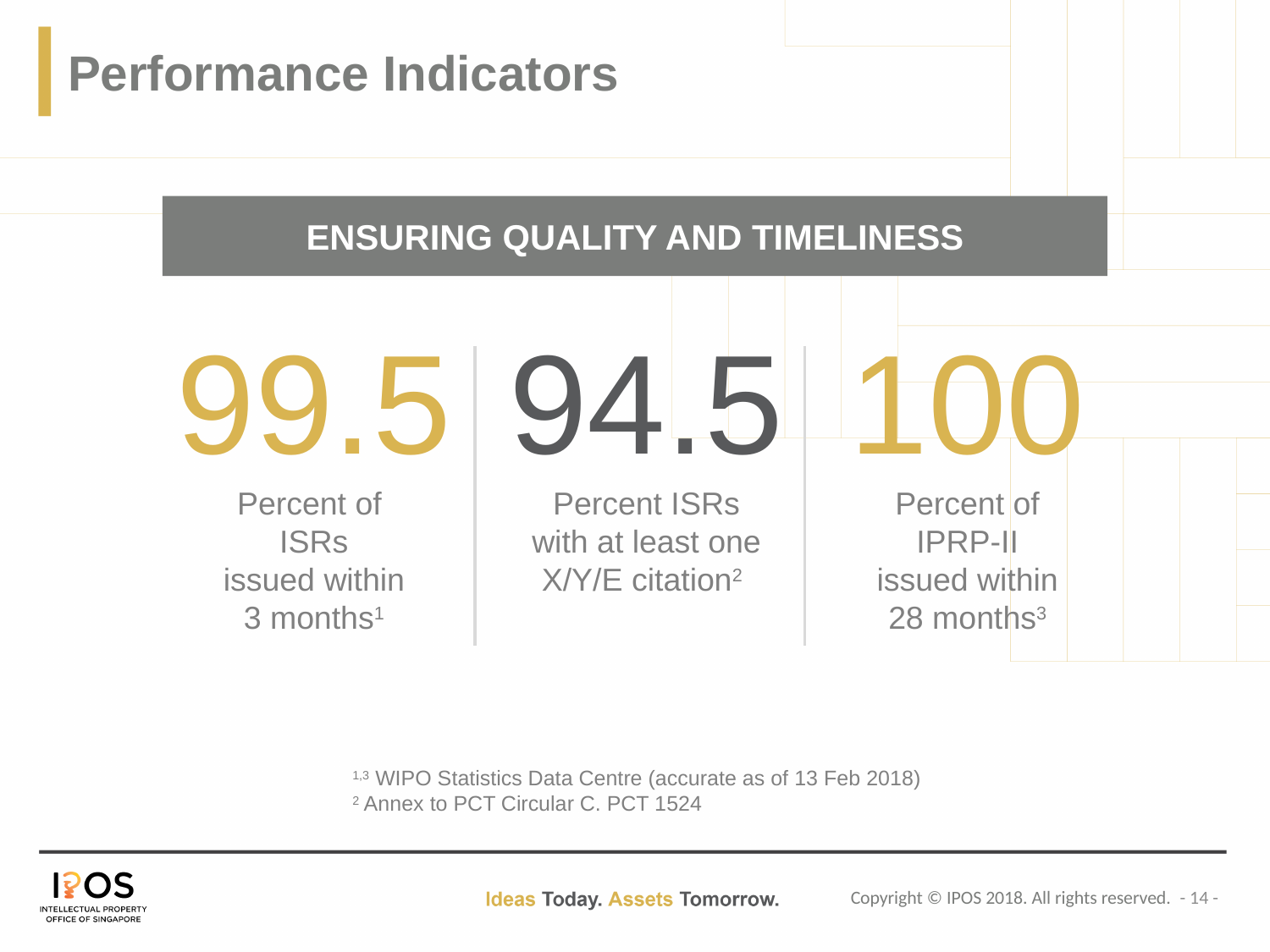

# Performance Indicators
ENSURING QUALITY AND TIMELINESS
99.5
Percent of
ISRs
issued within
3 months1
94.5
Percent ISRs
with at least one
X/Y/E citation2
100
Percent of
IPRP-II
issued within
28 months3
1,3 WIPO Statistics Data Centre (accurate as of 13 Feb 2018)
2 Annex to PCT Circular C. PCT 1524